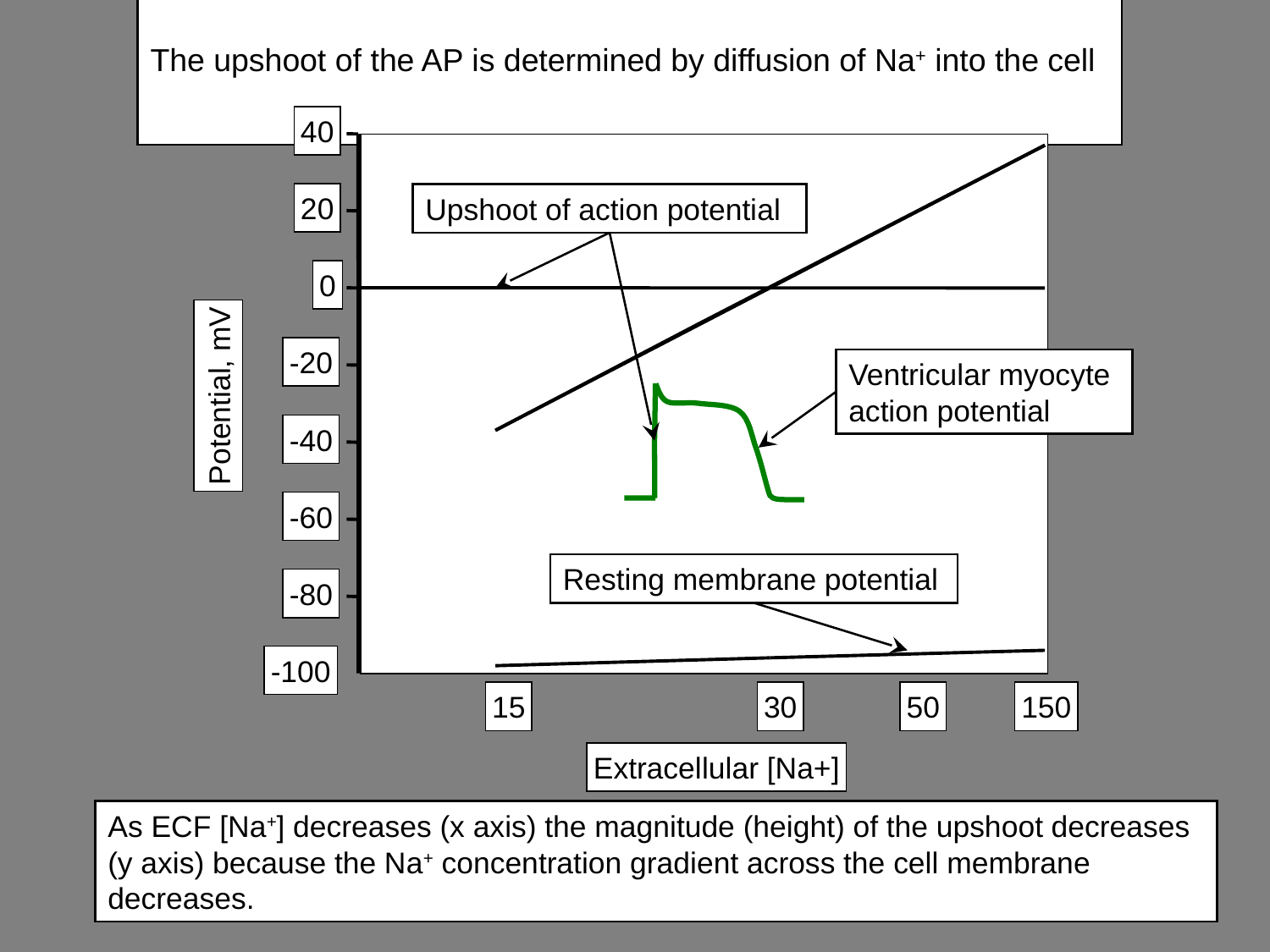

# The upshoot of the AP is determined by diffusion of Na+ into the cell
40

20
Upshoot of action potential

0

-20
Ventricular myocyte action potential

Potential, mV

-40

-60

Resting membrane potential
-80

-100

15
30
50
150
Extracellular [Na+]
As ECF [Na+] decreases (x axis) the magnitude (height) of the upshoot decreases (y axis) because the Na+ concentration gradient across the cell membrane decreases.